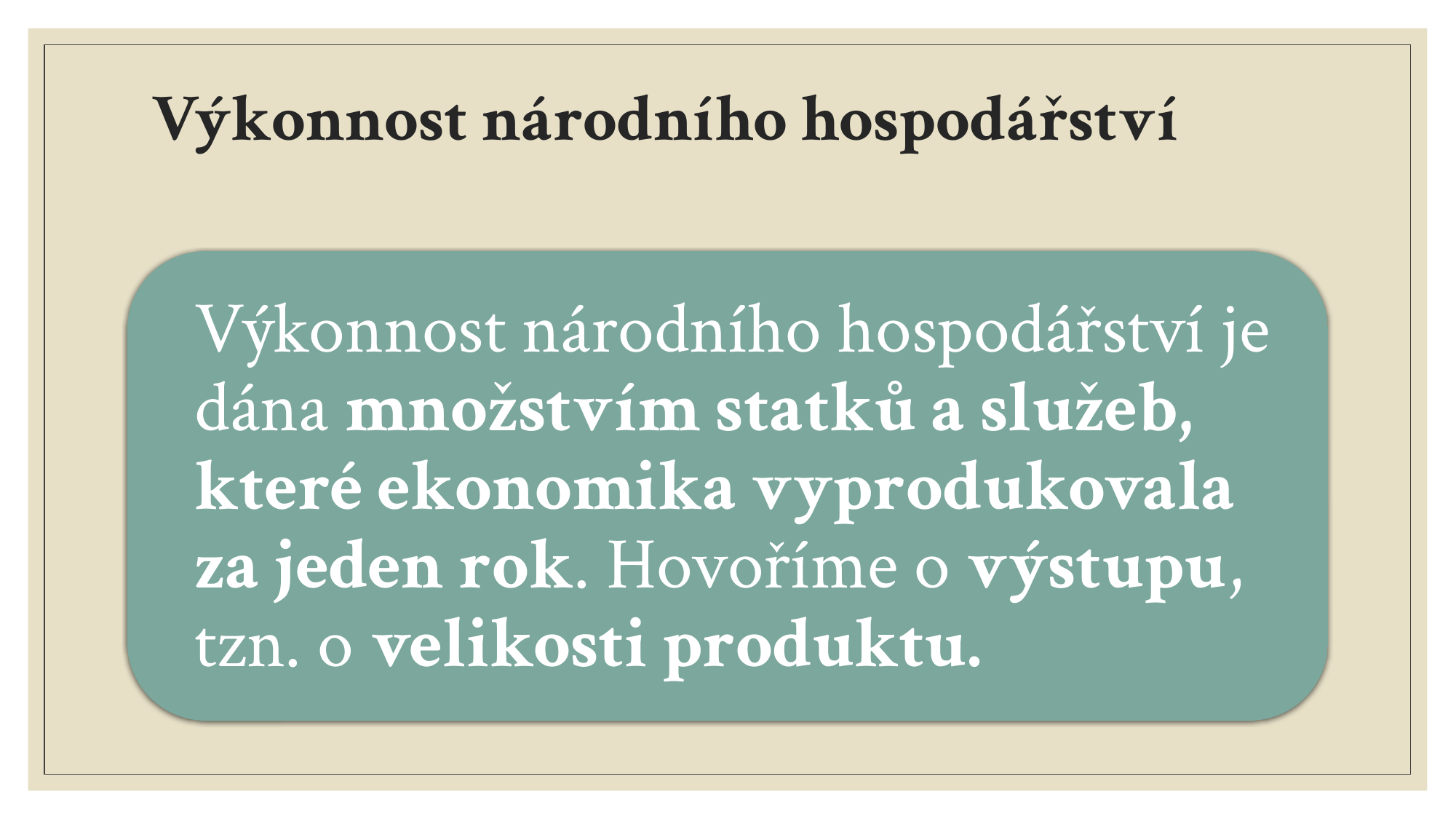

# Výkonnost národního hospodářství
Výkonnost národního hospodářství je dána množstvím statků a služeb, které ekonomika vyprodukovala za jeden rok. Hovoříme o výstupu, tzn. o velikosti produktu.